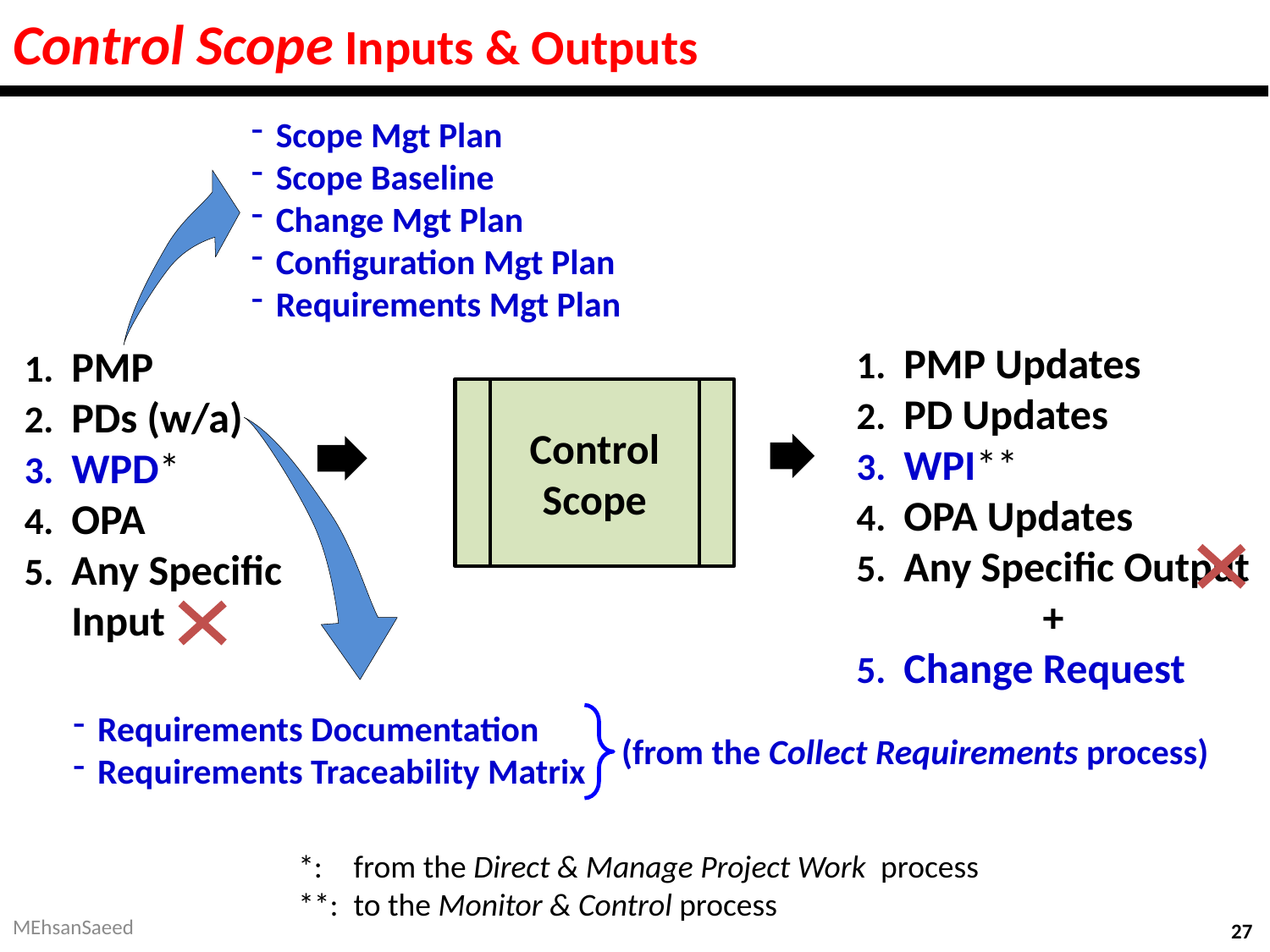

# Control Scope Inputs & Outputs
Scope Mgt Plan
Scope Baseline
Change Mgt Plan
Configuration Mgt Plan
Requirements Mgt Plan

PMP Updates
PD Updates
WPI**
OPA Updates
Any Specific Output
+
Change Request
PMP
PDs (w/a)
WPD*
OPA
Any Specific Input
Control Scope

Requirements Documentation
Requirements Traceability Matrix

(from the Collect Requirements process)
*:	from the Direct & Manage Project Work  process
**:	to the Monitor & Control process
MEhsanSaeed
27